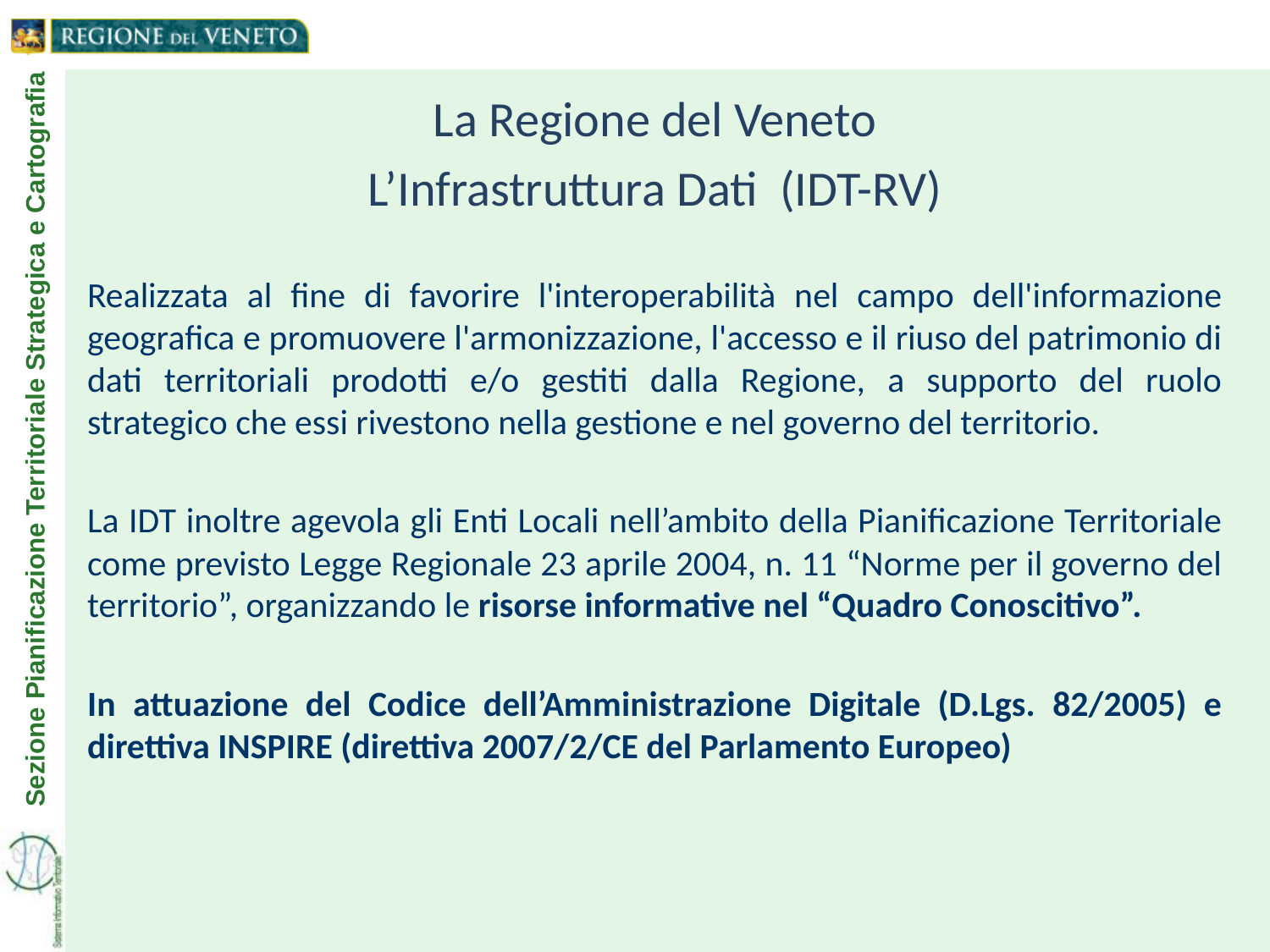

La Regione del Veneto
L’Infrastruttura Dati  (IDT-RV)

Realizzata al fine di favorire l'interoperabilità nel campo dell'informazione geografica e promuovere l'armonizzazione, l'accesso e il riuso del patrimonio di dati territoriali prodotti e/o gestiti dalla Regione, a supporto del ruolo strategico che essi rivestono nella gestione e nel governo del territorio.

La IDT inoltre agevola gli Enti Locali nell’ambito della Pianificazione Territoriale come previsto Legge Regionale 23 aprile 2004, n. 11 “Norme per il governo del territorio”, organizzando le risorse informative nel “Quadro Conoscitivo”.

In attuazione del Codice dell’Amministrazione Digitale (D.Lgs. 82/2005) e direttiva INSPIRE (direttiva 2007/2/CE del Parlamento Europeo)